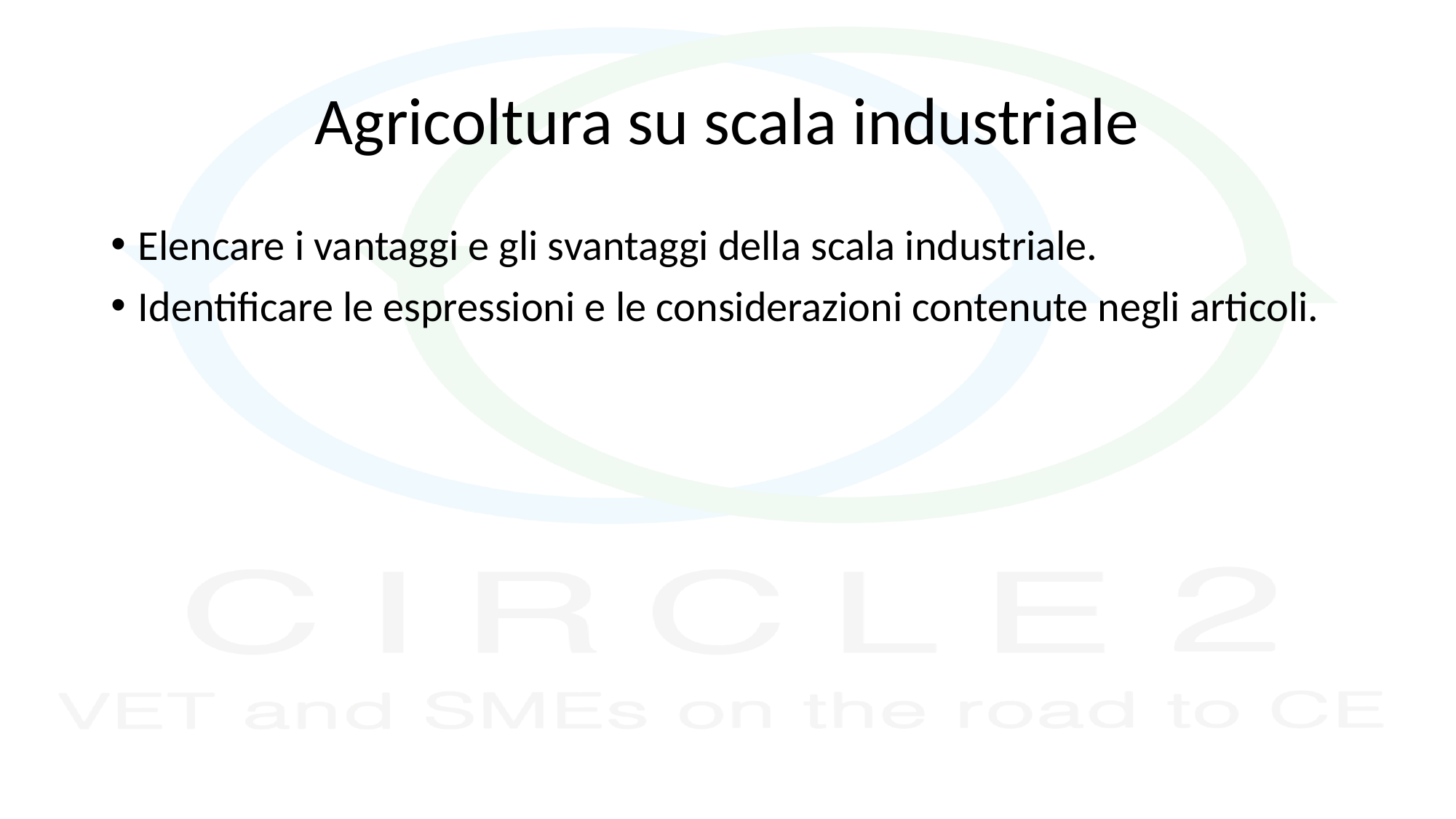

# Agricoltura su scala industriale
Elencare i vantaggi e gli svantaggi della scala industriale.
Identificare le espressioni e le considerazioni contenute negli articoli.